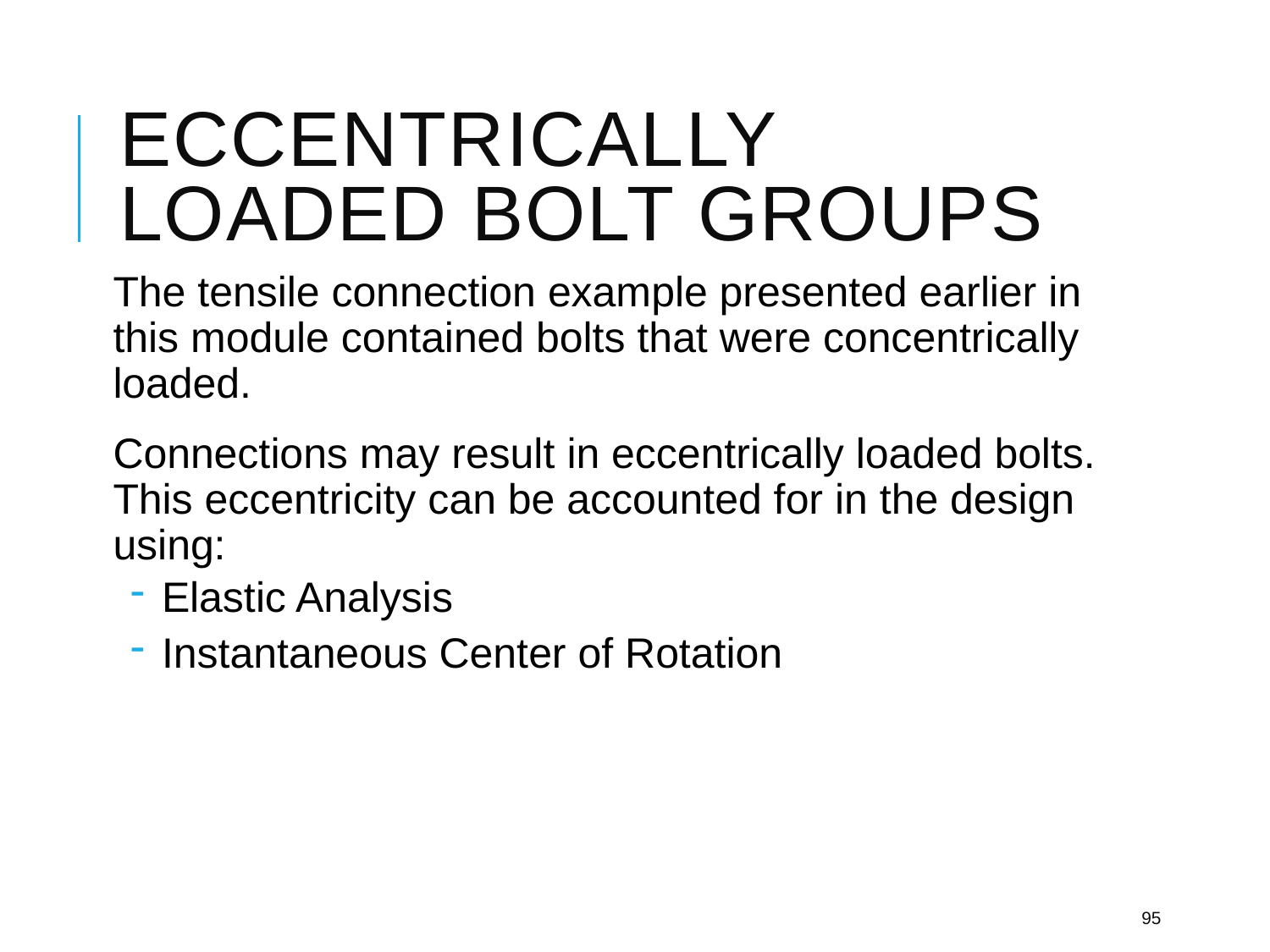

# Eccentrically loaded bolt groups
The tensile connection example presented earlier in this module contained bolts that were concentrically loaded.
Connections may result in eccentrically loaded bolts. This eccentricity can be accounted for in the design using:
 Elastic Analysis
 Instantaneous Center of Rotation

95